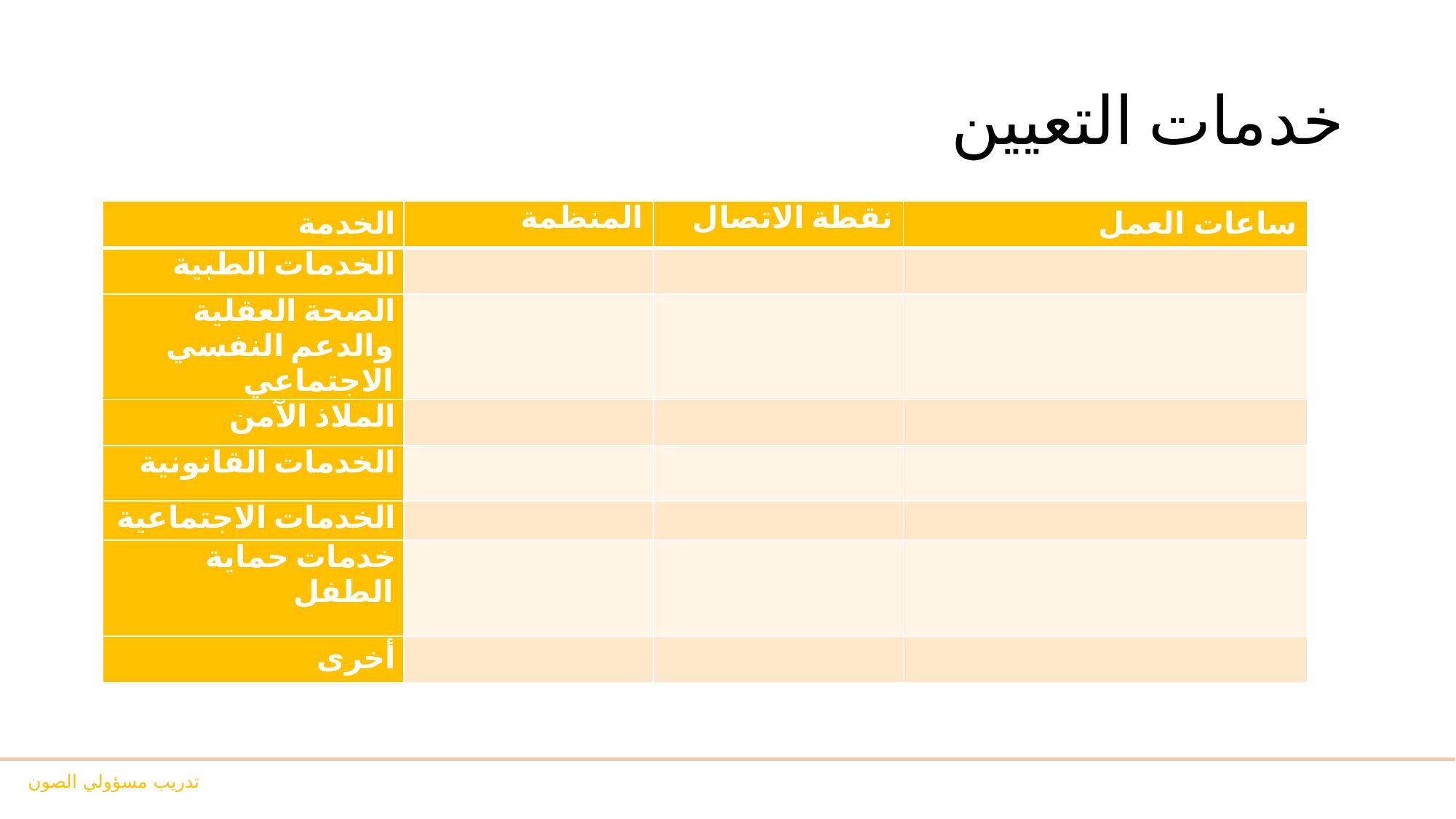

# خدمات التعيين
| الخدمة | المنظمة | نقطة الاتصال | ساعات العمل |
| --- | --- | --- | --- |
| الخدمات الطبية |  |  |  |
| الصحة العقلية والدعم النفسي الاجتماعي |  |  |  |
| الملاذ الآمن |  |  |  |
| الخدمات القانونية |  |  |  |
| الخدمات الاجتماعية |  |  |  |
| خدمات حماية الطفل |  |  |  |
| أخرى |  |  |  |
تدريب مسؤولي الصون